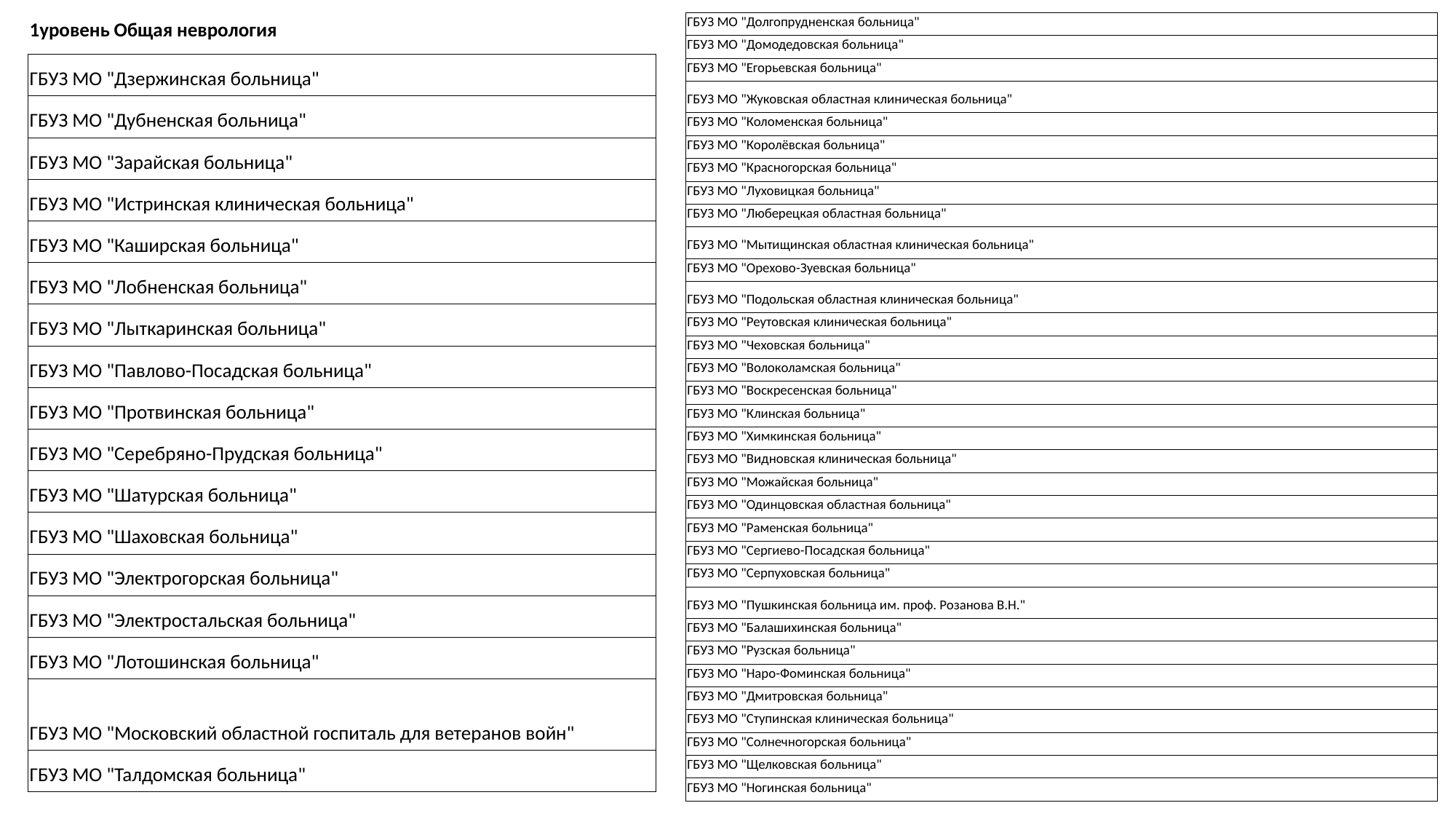

| 1уровень Общая неврология |
| --- |
| ГБУЗ МО "Дзержинская больница" |
| ГБУЗ МО "Дубненская больница" |
| ГБУЗ МО "Зарайская больница" |
| ГБУЗ МО "Истринская клиническая больница" |
| ГБУЗ МО "Каширская больница" |
| ГБУЗ МО "Лобненская больница" |
| ГБУЗ МО "Лыткаринская больница" |
| ГБУЗ МО "Павлово-Посадская больница" |
| ГБУЗ МО "Протвинская больница" |
| ГБУЗ МО "Серебряно-Прудская больница" |
| ГБУЗ МО "Шатурская больница" |
| ГБУЗ МО "Шаховская больница" |
| ГБУЗ МО "Электрогорская больница" |
| ГБУЗ МО "Электростальская больница" |
| ГБУЗ МО "Лотошинская больница" |
| ГБУЗ МО "Московский областной госпиталь для ветеранов войн" |
| ГБУЗ МО "Талдомская больница" |
| ГБУЗ МО "Долгопрудненская больница" |
| --- |
| ГБУЗ МО "Домодедовская больница" |
| ГБУЗ МО "Егорьевская больница" |
| ГБУЗ МО "Жуковская областная клиническая больница" |
| ГБУЗ МО "Коломенская больница" |
| ГБУЗ МО "Королёвская больница" |
| ГБУЗ МО "Красногорская больница" |
| ГБУЗ МО "Луховицкая больница" |
| ГБУЗ МО "Люберецкая областная больница" |
| ГБУЗ МО "Мытищинская областная клиническая больница" |
| ГБУЗ МО "Орехово-Зуевская больница" |
| ГБУЗ МО "Подольская областная клиническая больница" |
| ГБУЗ МО "Реутовская клиническая больница" |
| ГБУЗ МО "Чеховская больница" |
| ГБУЗ МО "Волоколамская больница" |
| ГБУЗ МО "Воскресенская больница" |
| ГБУЗ МО "Клинская больница" |
| ГБУЗ МО "Химкинская больница" |
| ГБУЗ МО "Видновская клиническая больница" |
| ГБУЗ МО "Можайская больница" |
| ГБУЗ МО "Одинцовская областная больница" |
| ГБУЗ МО "Раменская больница" |
| ГБУЗ МО "Сергиево-Посадская больница" |
| ГБУЗ МО "Серпуховская больница" |
| ГБУЗ МО "Пушкинская больница им. проф. Розанова В.Н." |
| ГБУЗ МО "Балашихинская больница" |
| ГБУЗ МО "Рузская больница" |
| ГБУЗ МО "Наро-Фоминская больница" |
| ГБУЗ МО "Дмитровская больница" |
| ГБУЗ МО "Ступинская клиническая больница" |
| ГБУЗ МО "Солнечногорская больница" |
| ГБУЗ МО "Щелковская больница" |
| ГБУЗ МО "Ногинская больница" |